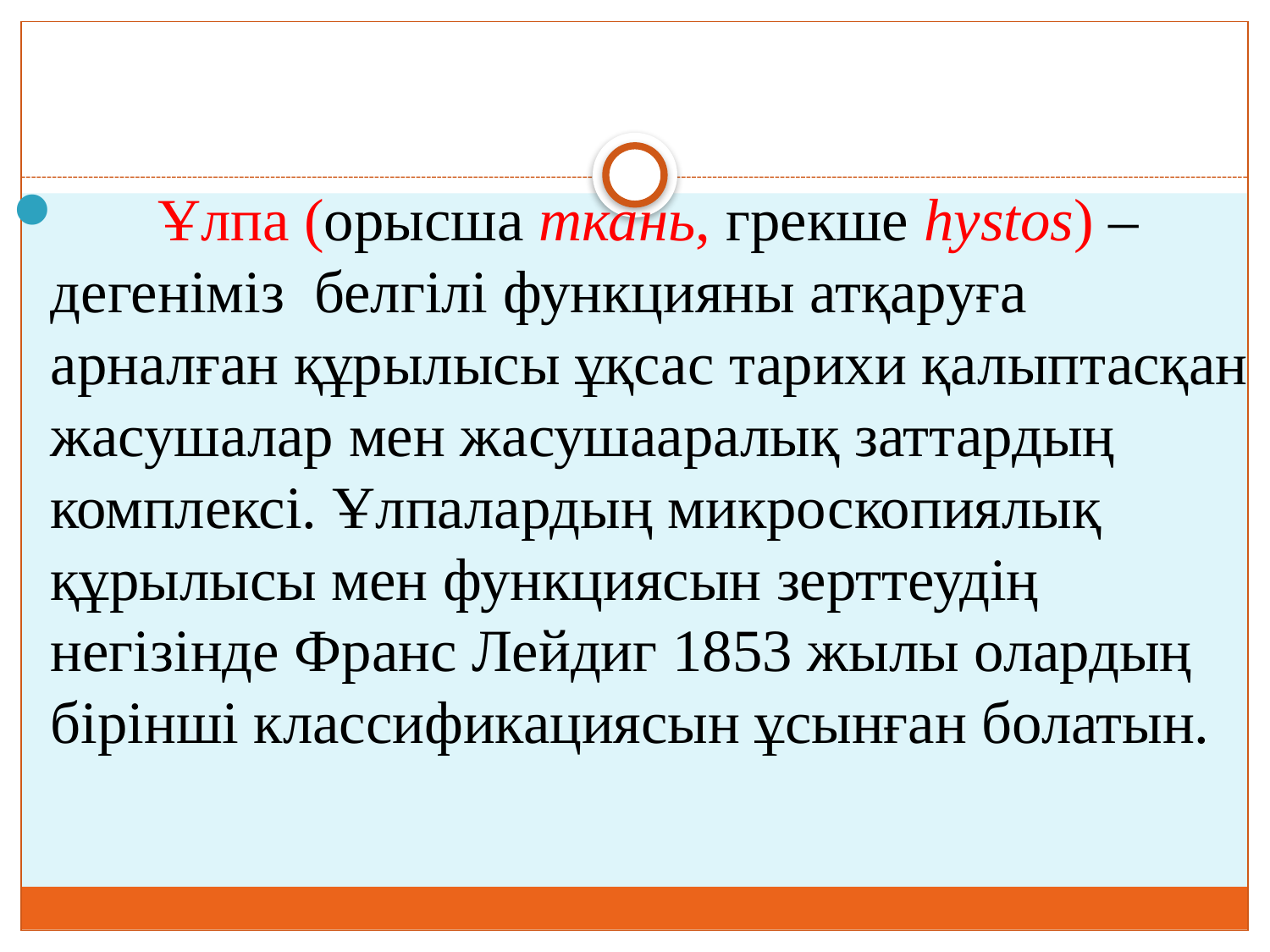

Ұлпа (орысша ткань, грекше hystos) – дегеніміз  белгілі функцияны атқаруға арналған құрылысы ұқсас тарихи қалыптасқан жасушалар мен жасушааралық заттардың комплексі. Ұлпалардың микроскопиялық құрылысы мен функциясын зерттеудің негізінде Франс Лейдиг 1853 жылы олардың бірінші классификациясын ұсынған болатын.